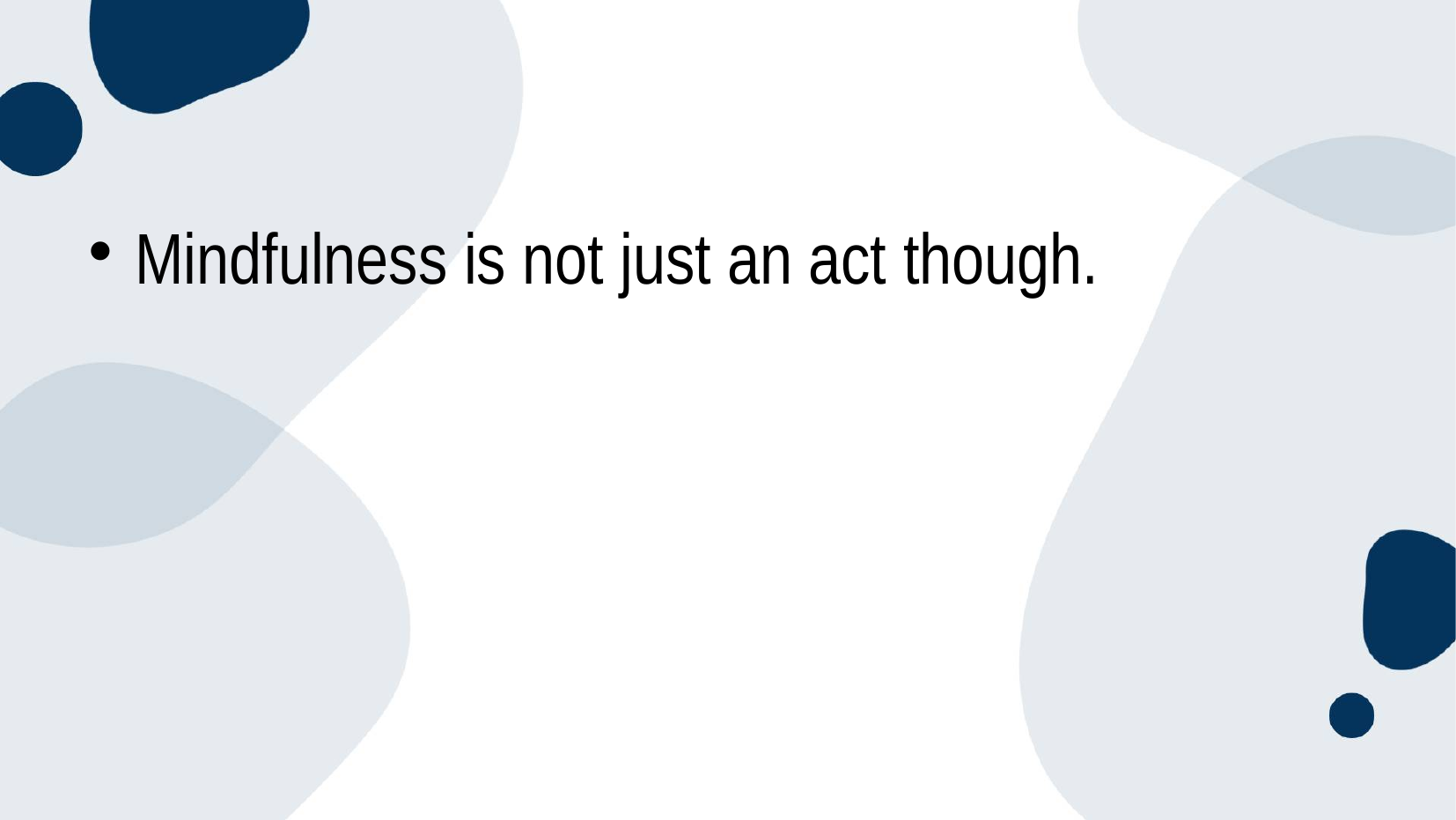

Mindfulness is not just an act though.